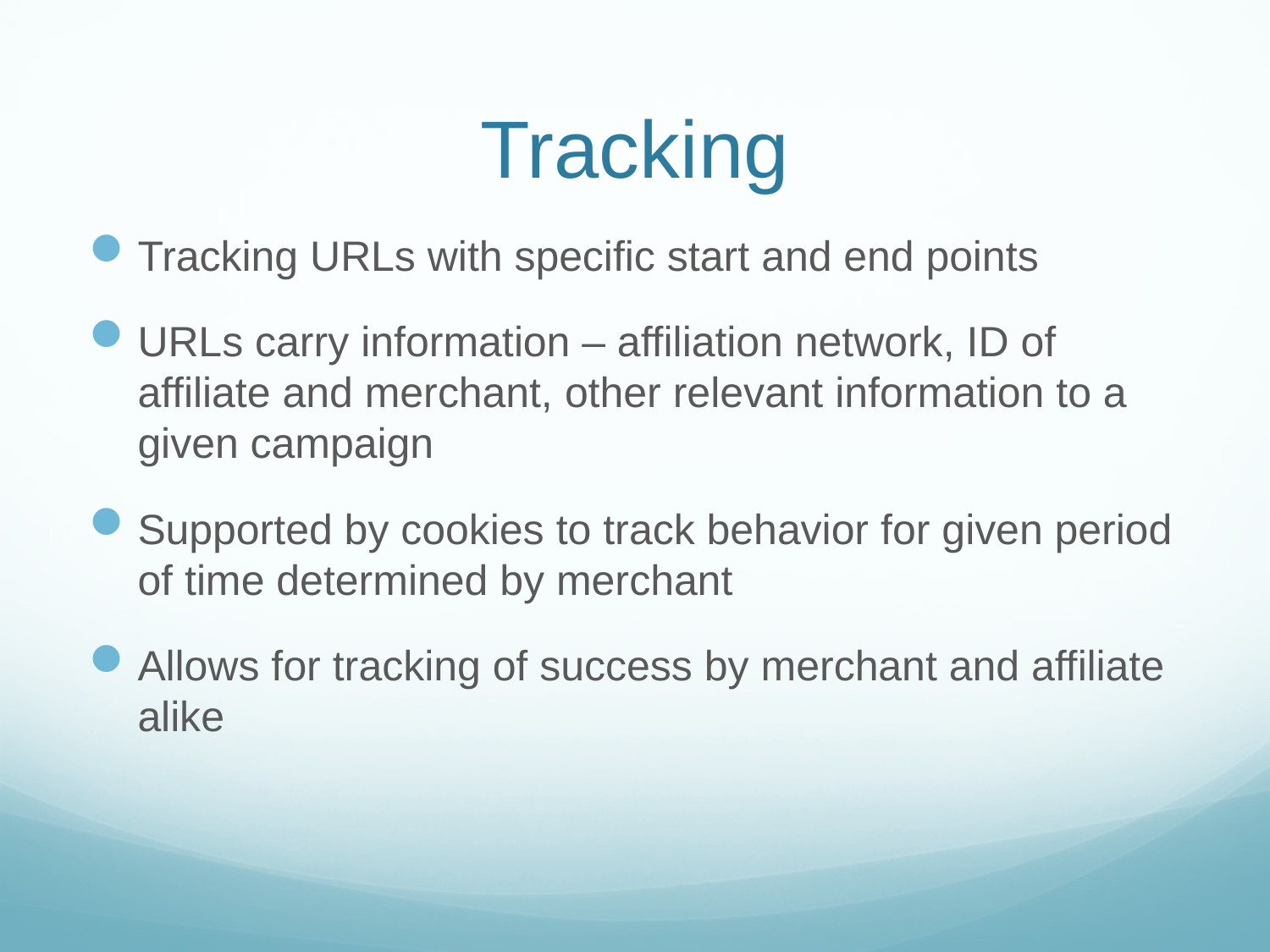

# Tracking
Tracking URLs with specific start and end points
URLs carry information – affiliation network, ID of affiliate and merchant, other relevant information to a given campaign
Supported by cookies to track behavior for given period of time determined by merchant
Allows for tracking of success by merchant and affiliate alike